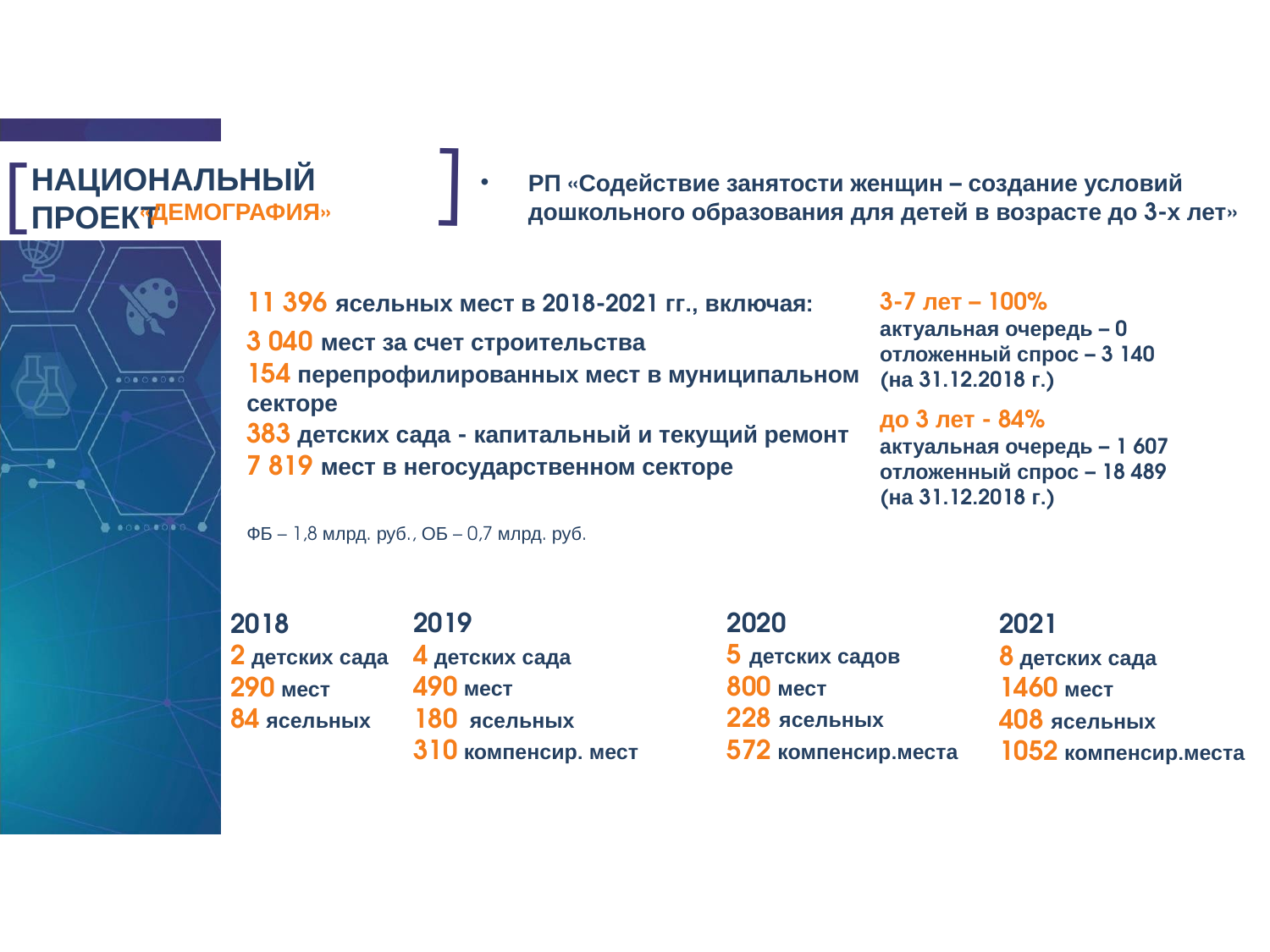

[

[
НАЦИОНАЛЬНЫЙ ПРОЕКТ
«ДЕМОГРАФИЯ»

РП «Содействие занятости женщин – создание условий дошкольного образования для детей в возрасте до 3-х лет»
11 396 ясельных мест в 2018-2021 гг., включая:
3 040 мест за счет строительства
154 перепрофилированных мест в муниципальном секторе
383 детских сада - капитальный и текущий ремонт
7 819 мест в негосударственном секторе
3-7 лет – 100%
актуальная очередь – 0
отложенный спрос – 3 140
(на 31.12.2018 г.)
до 3 лет - 84%
актуальная очередь – 1 607
отложенный спрос – 18 489
(на 31.12.2018 г.)
ФБ – 1,8 млрд. руб., ОБ – 0,7 млрд. руб.
2020
5 детских садов
800 мест
228 ясельных
572 компенсир.места
2019
4 детских сада
490 мест
180  ясельных
310 компенсир. мест
2018
2 детских сада
290 мест
84 ясельных
2021
8 детских сада
1460 мест
408 ясельных
1052 компенсир.места